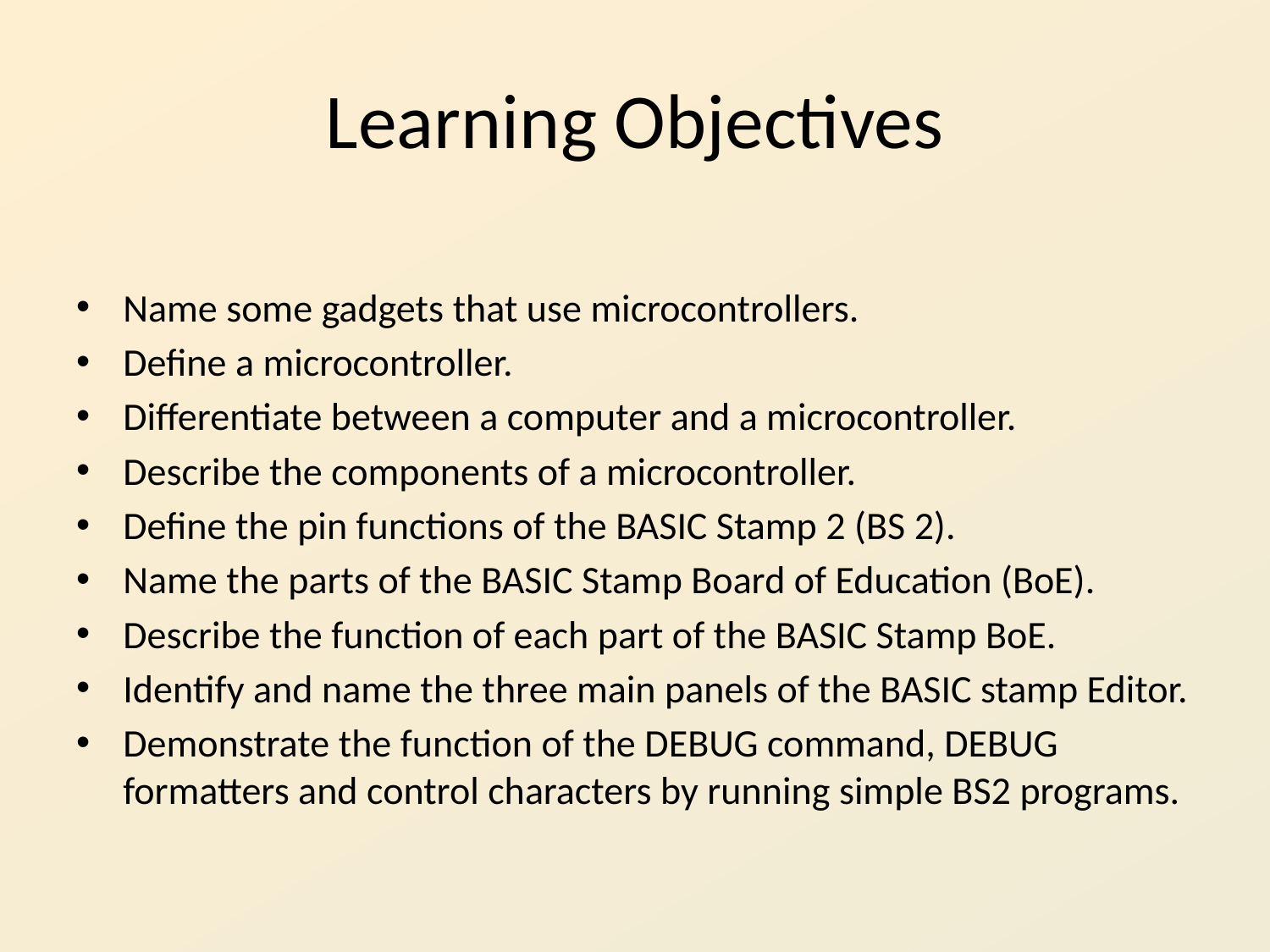

# Learning Objectives

Name some gadgets that use microcontrollers.
Define a microcontroller.
Differentiate between a computer and a microcontroller.
Describe the components of a microcontroller.
Define the pin functions of the BASIC Stamp 2 (BS 2).
Name the parts of the BASIC Stamp Board of Education (BoE).
Describe the function of each part of the BASIC Stamp BoE.
Identify and name the three main panels of the BASIC stamp Editor.
Demonstrate the function of the DEBUG command, DEBUG formatters and control characters by running simple BS2 programs.